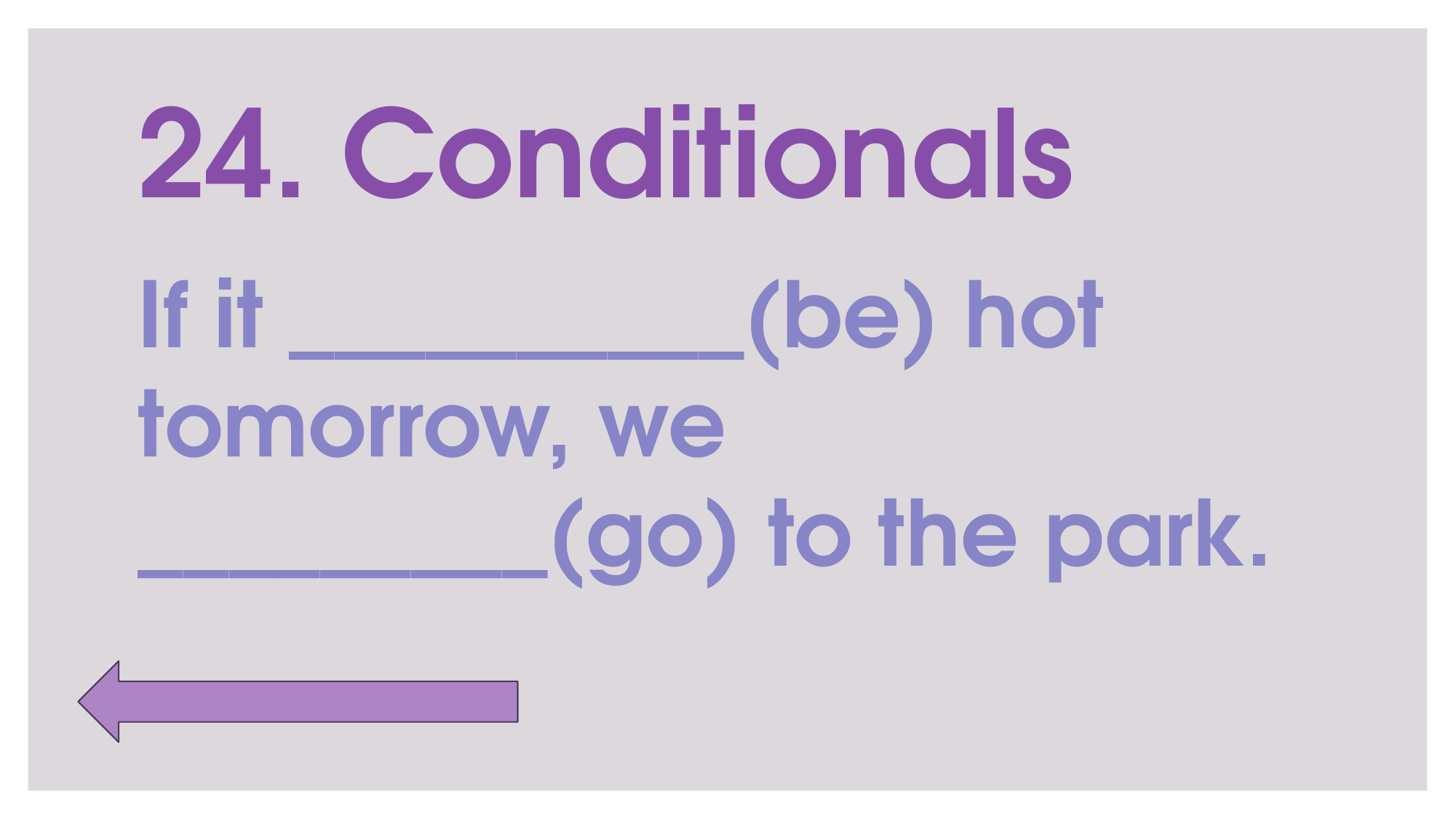

# 24. Conditionals
If it __________(be) hot tomorrow, we _________(go) to the park.